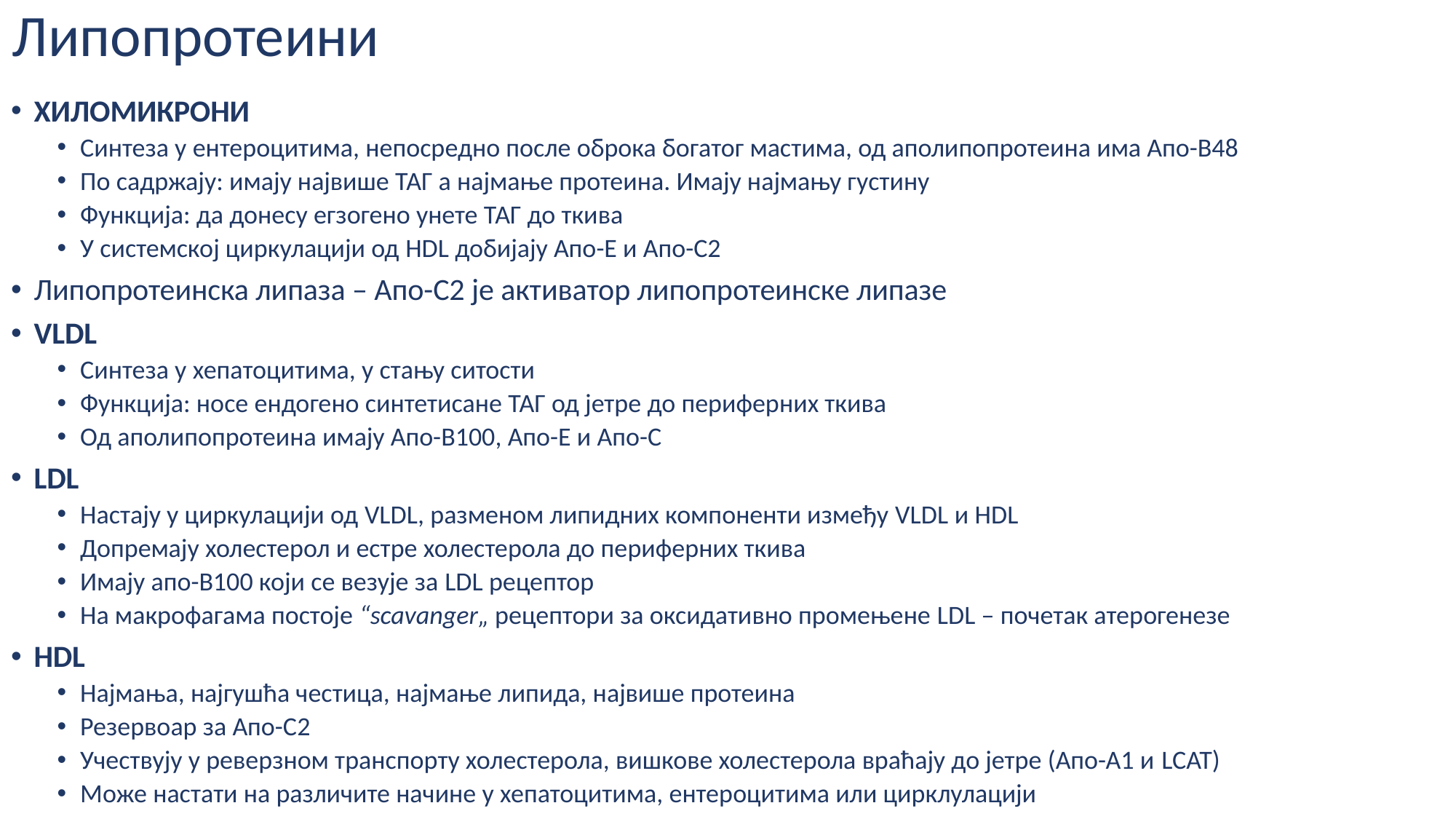

# Липопротеини
ХИЛОМИКРОНИ
Синтеза у ентероцитима, непосредно после оброка богатог мастима, од аполипопротеина има Апо-В48
По садржају: имају највише ТАГ а најмање протеина. Имају најмању густину
Функција: да донесу егзогено унете ТАГ до ткива
У системској циркулацији од HDL добијају Апо-Е и Апо-С2
Липопротеинска липаза – Апо-С2 је активатор липопротеинске липазе
VLDL
Синтеза у хепатоцитима, у стању ситости
Функција: носе ендогено синтетисане ТАГ од јетре до периферних ткива
Од аполипопротеина имају Апо-В100, Апо-Е и Апо-С
LDL
Настају у циркулацији од VLDL, разменом липидних компоненти између VLDL и HDL
Допремају холестерол и естре холестерола до периферних ткива
Имају апо-В100 који се везује за LDL рецептор
На макрофагама постоје “scavanger„ рецептори за оксидативно промењене LDL – почетак атерогенезе
HDL
Најмања, најгушћа честица, најмање липида, највише протеина
Резервоар за Апо-С2
Учествују у реверзном транспорту холестерола, вишкове холестерола враћају до јетре (Апо-А1 и LCAT)
Mоже настати на различите начине у хепатоцитима, ентероцитима или цирклулацији